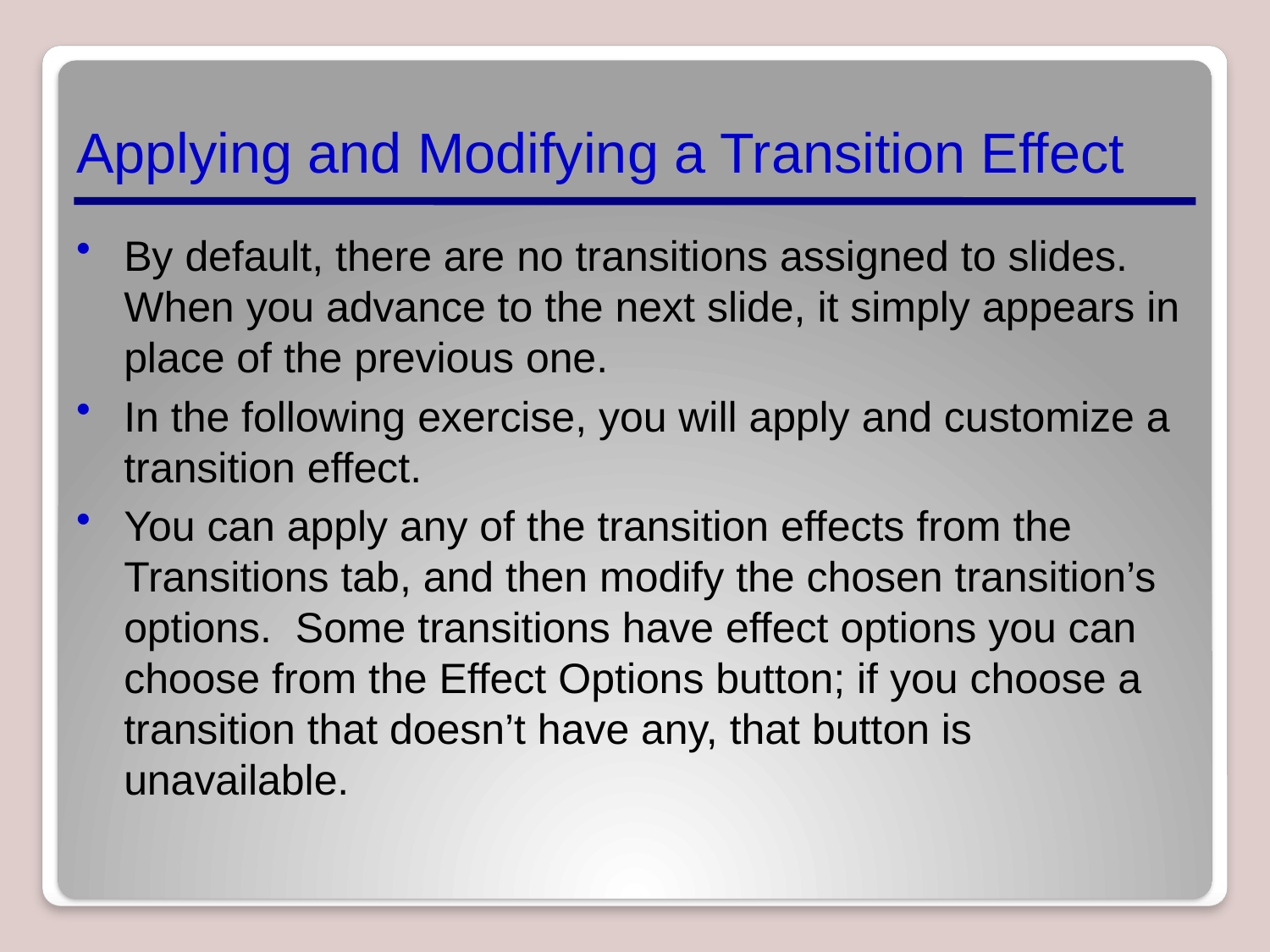

# Applying and Modifying a Transition Effect
By default, there are no transitions assigned to slides. When you advance to the next slide, it simply appears in place of the previous one.
In the following exercise, you will apply and customize a transition effect.
You can apply any of the transition effects from the Transitions tab, and then modify the chosen transition’s options.  Some transitions have effect options you can choose from the Effect Options button; if you choose a transition that doesn’t have any, that button is unavailable.